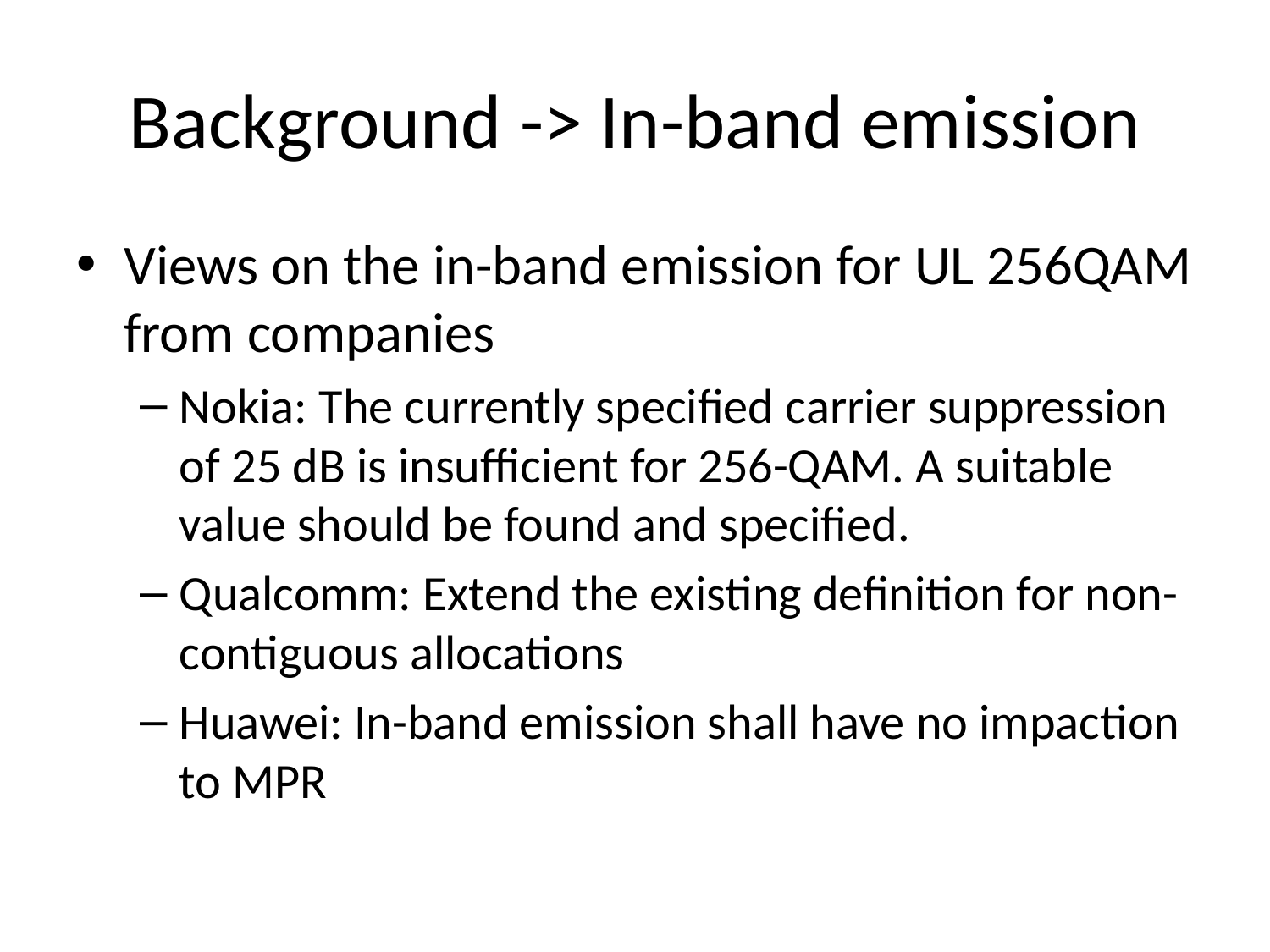

# Background -> In-band emission
Views on the in-band emission for UL 256QAM from companies
Nokia: The currently specified carrier suppression of 25 dB is insufficient for 256-QAM. A suitable value should be found and specified.
Qualcomm: Extend the existing definition for non-contiguous allocations
Huawei: In-band emission shall have no impaction to MPR